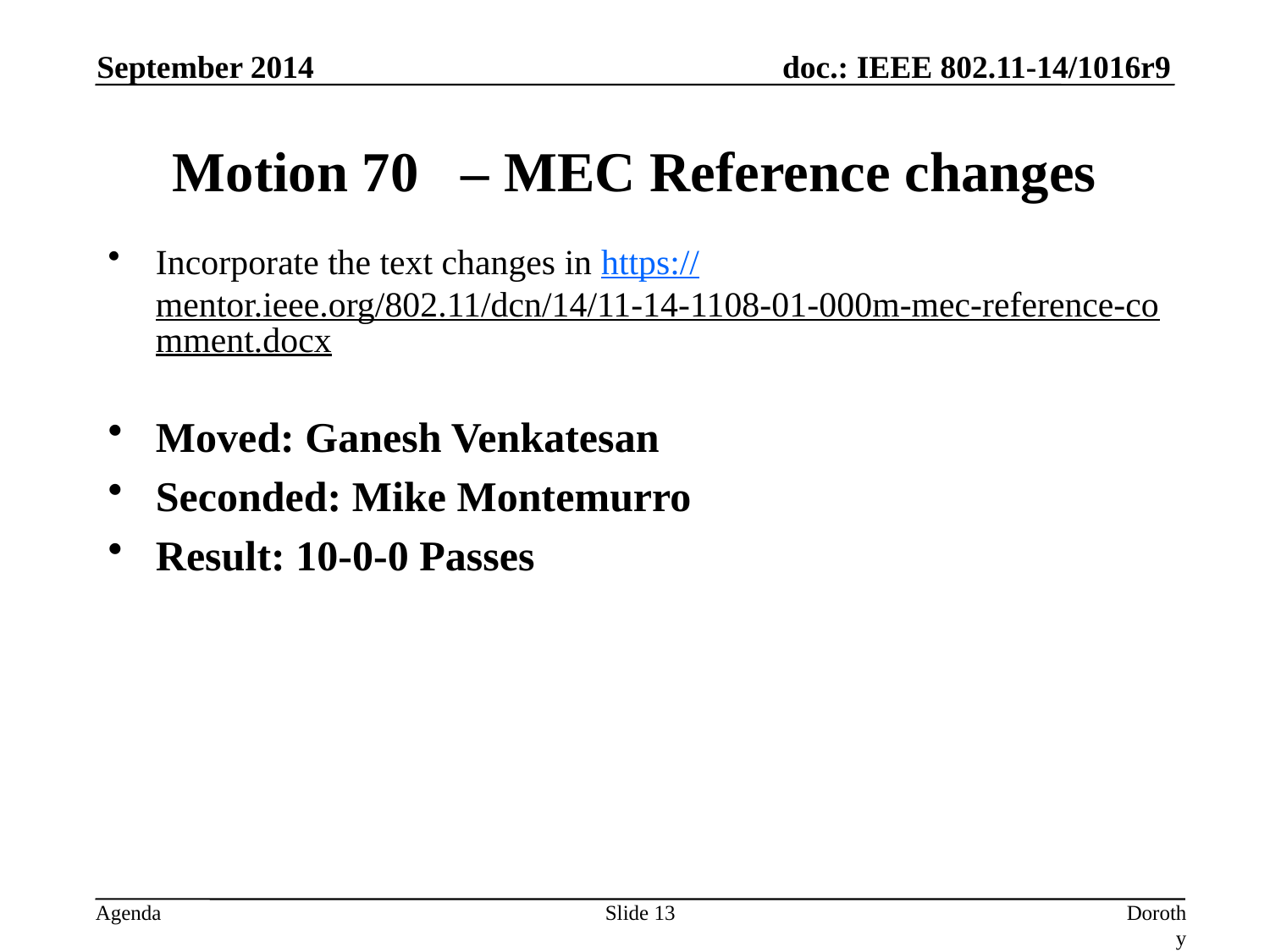

September 2014
# Motion 70   – MEC Reference changes
Incorporate the text changes in https://mentor.ieee.org/802.11/dcn/14/11-14-1108-01-000m-mec-reference-comment.docx
Moved: Ganesh Venkatesan
Seconded: Mike Montemurro
Result: 10-0-0 Passes

Slide 13
Dorothy Stanley, Aruba Networks